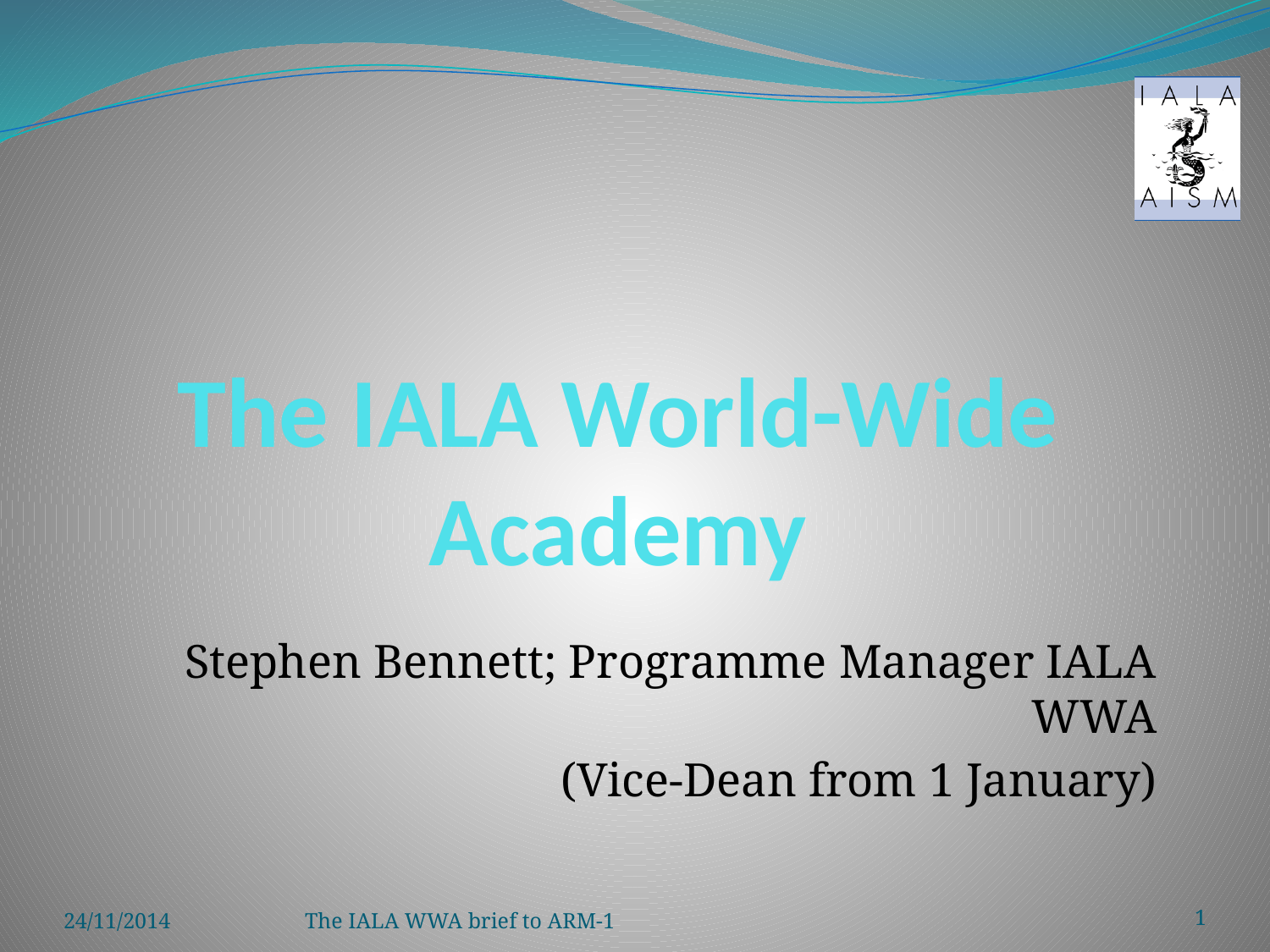

# The IALA World-Wide Academy
Stephen Bennett; Programme Manager IALA WWA
(Vice-Dean from 1 January)
24/11/2014
The IALA WWA brief to ARM-1
1